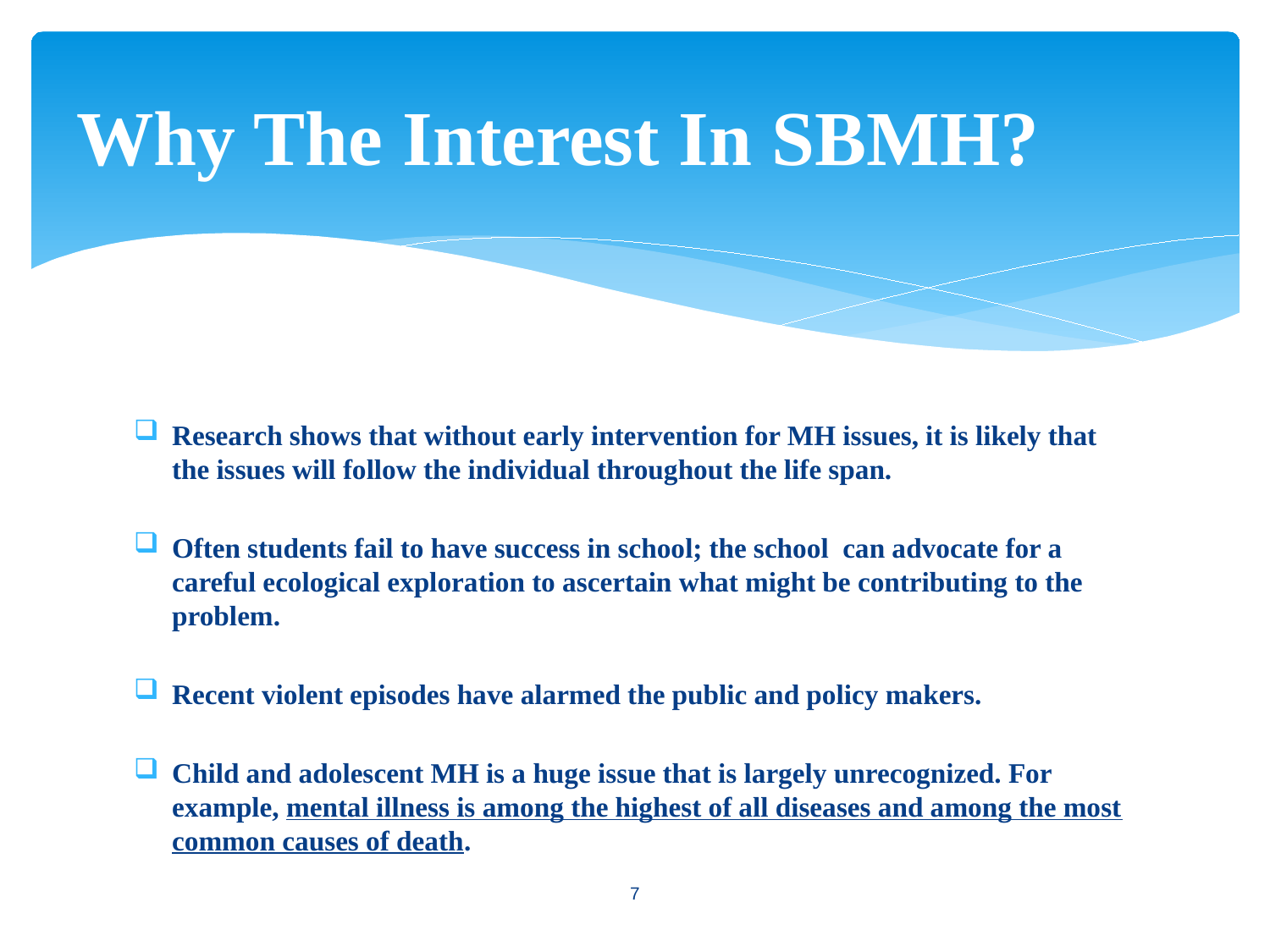

# Why The Interest In SBMH?

Research shows that without early intervention for MH issues, it is likely that the issues will follow the individual throughout the life span.

Often students fail to have success in school; the school  can advocate for a careful ecological exploration to ascertain what might be contributing to the problem.

Recent violent episodes have alarmed the public and policy makers.

Child and adolescent MH is a huge issue that is largely unrecognized. For example, mental illness is among the highest of all diseases and among the most common causes of death.

7